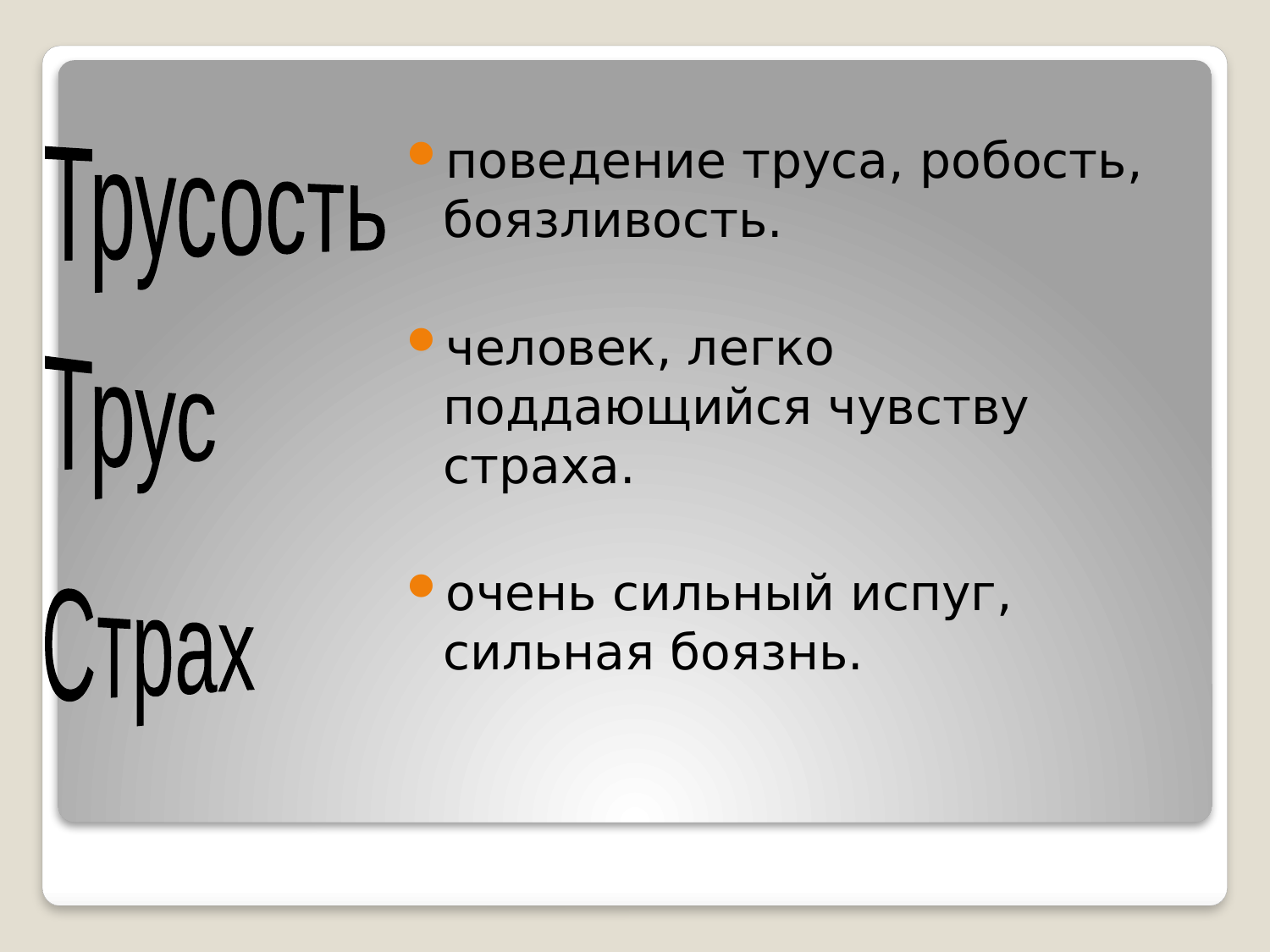

поведение труса, робость, боязливость.

человек, легко поддающийся чувству страха.

очень сильный испуг, сильная боязнь.
Трусость
Трус
Страх